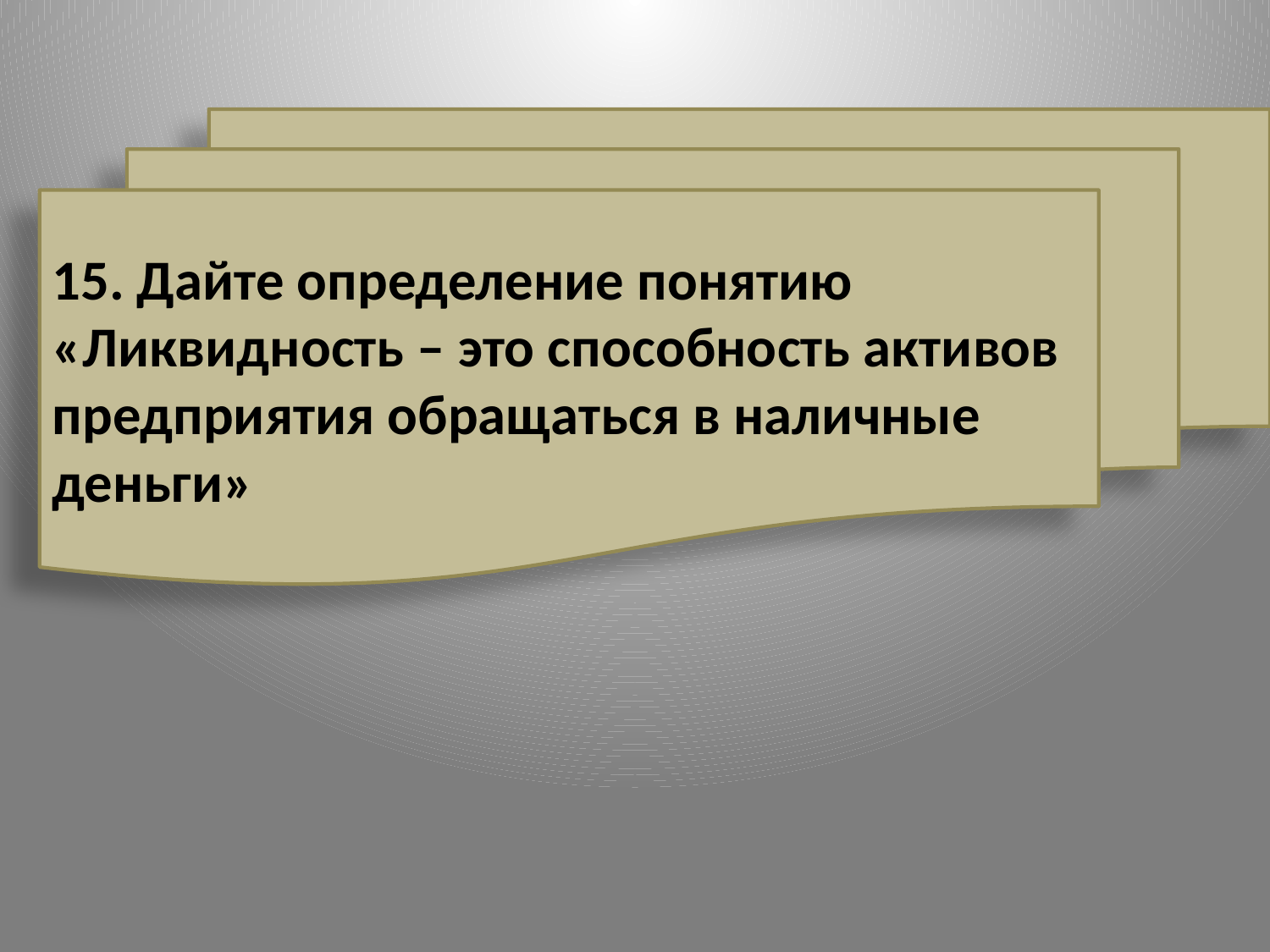

15. Дайте определение понятию «Ликвидность – это способность активов предприятия обращаться в наличные деньги»